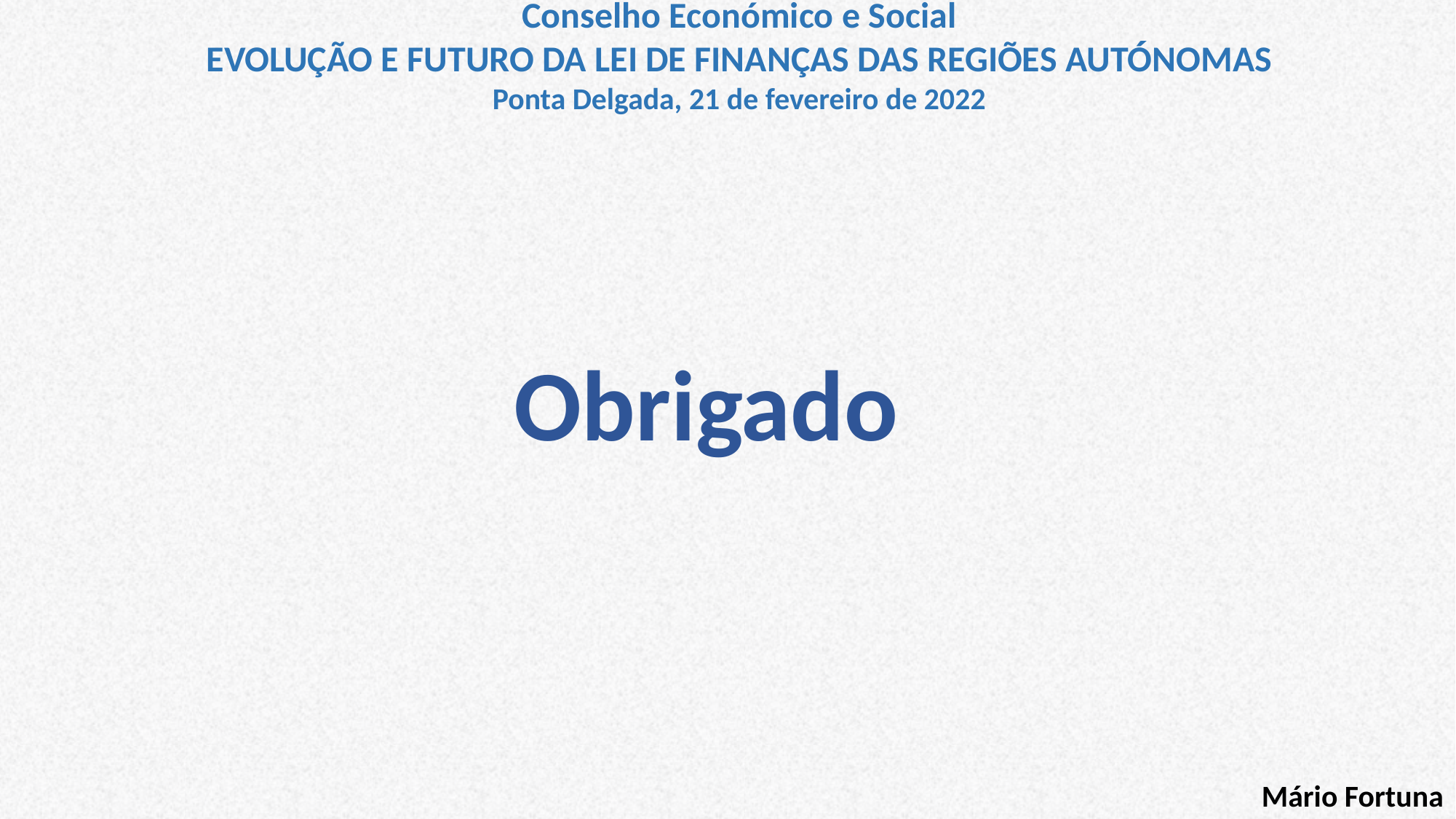

Conselho Económico e Social
EVOLUÇÃO E FUTURO DA LEI DE FINANÇAS DAS REGIÕES AUTÓNOMAS
Ponta Delgada, 21 de fevereiro de 2022
Obrigado
Mário Fortuna